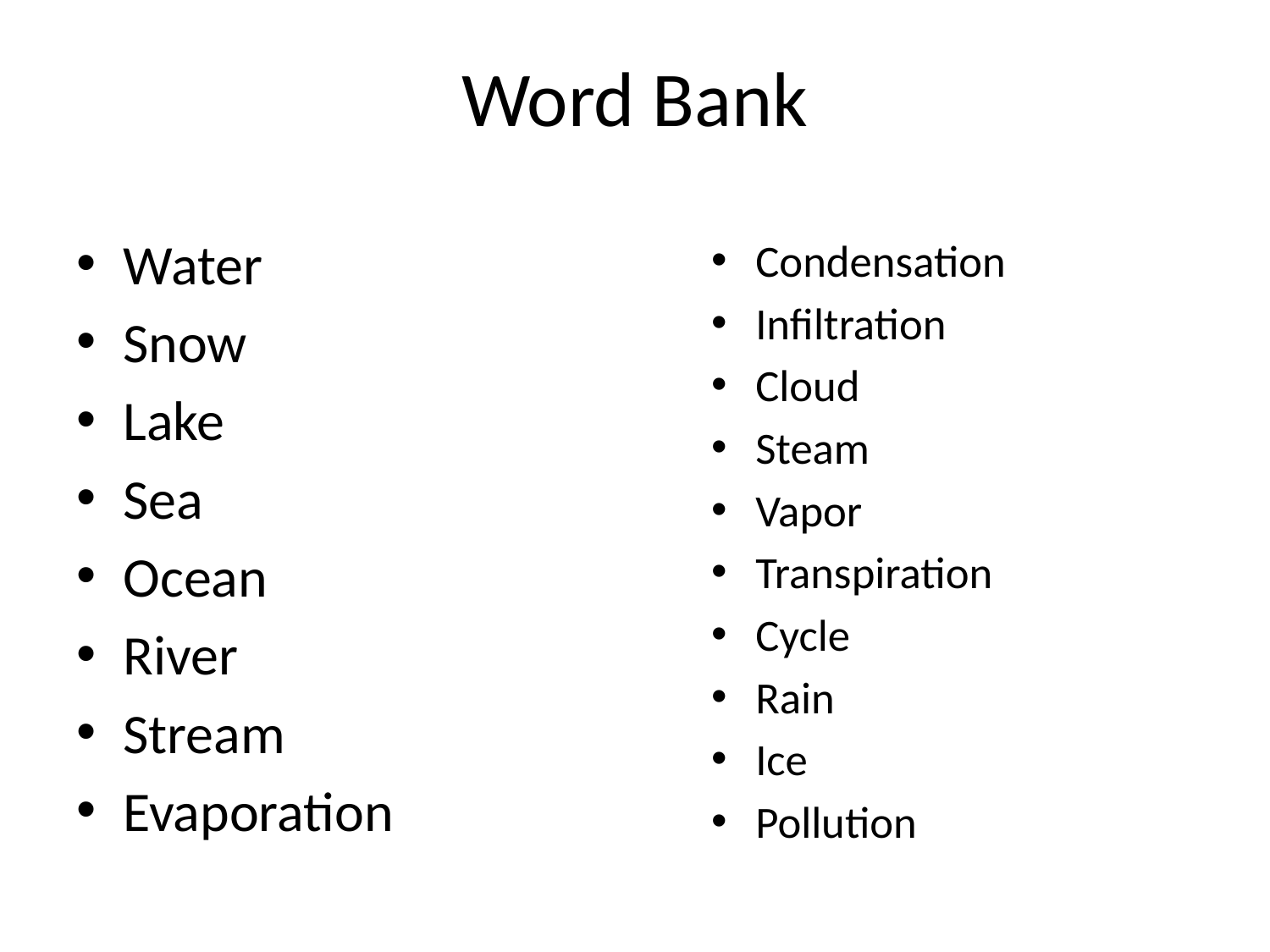

# Word Bank
Water
Snow
Lake
Sea
Ocean
River
Stream
Evaporation

Condensation
Infiltration
Cloud
Steam
Vapor
Transpiration
Cycle
Rain
Ice
Pollution